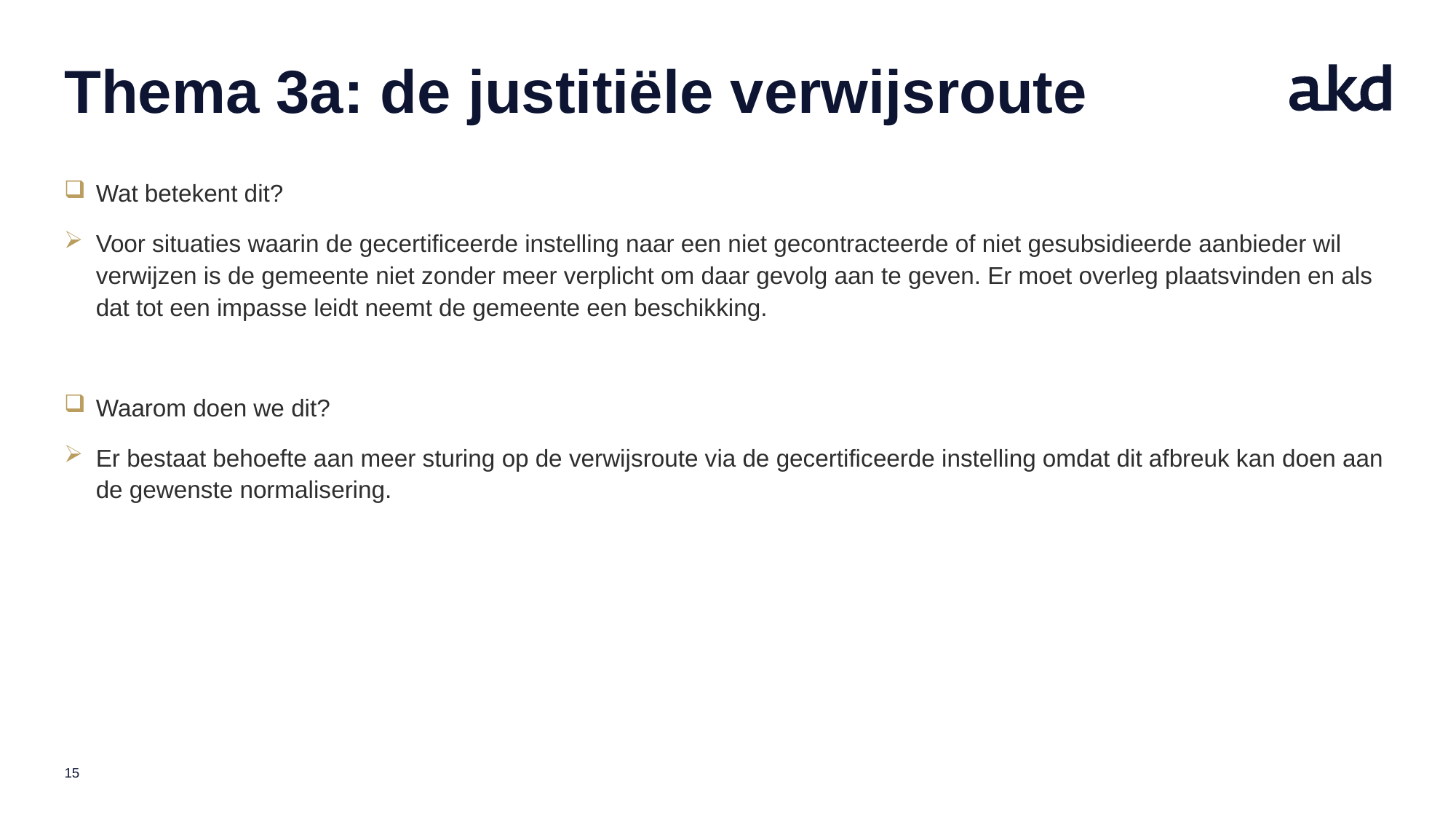

# Thema 3a: de justitiële verwijsroute
Wat betekent dit?
Voor situaties waarin de gecertificeerde instelling naar een niet gecontracteerde of niet gesubsidieerde aanbieder wil verwijzen is de gemeente niet zonder meer verplicht om daar gevolg aan te geven. Er moet overleg plaatsvinden en als dat tot een impasse leidt neemt de gemeente een beschikking.

Waarom doen we dit?
Er bestaat behoefte aan meer sturing op de verwijsroute via de gecertificeerde instelling omdat dit afbreuk kan doen aan de gewenste normalisering.
15